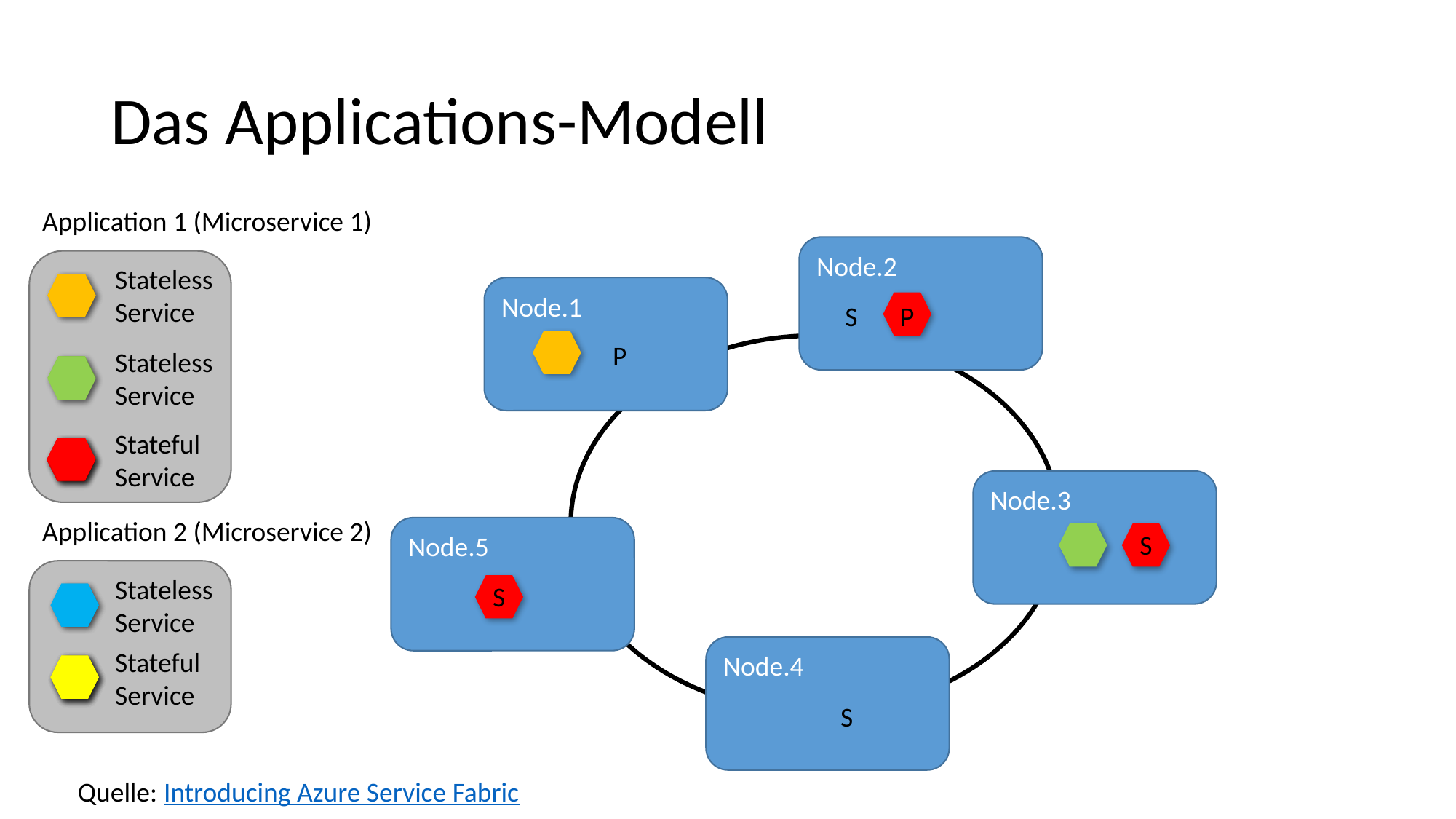

# Das Applications-Modell
Application 1 (Microservice 1)
Node.2

Stateless
Service

Node.1

P
S

P

Stateless
Service

Stateful
Service

Node.3
Application 2 (Microservice 2)
Node.5
S

Stateless
Service
S

Node.4
Stateful
Service

S
Quelle: Introducing Azure Service Fabric